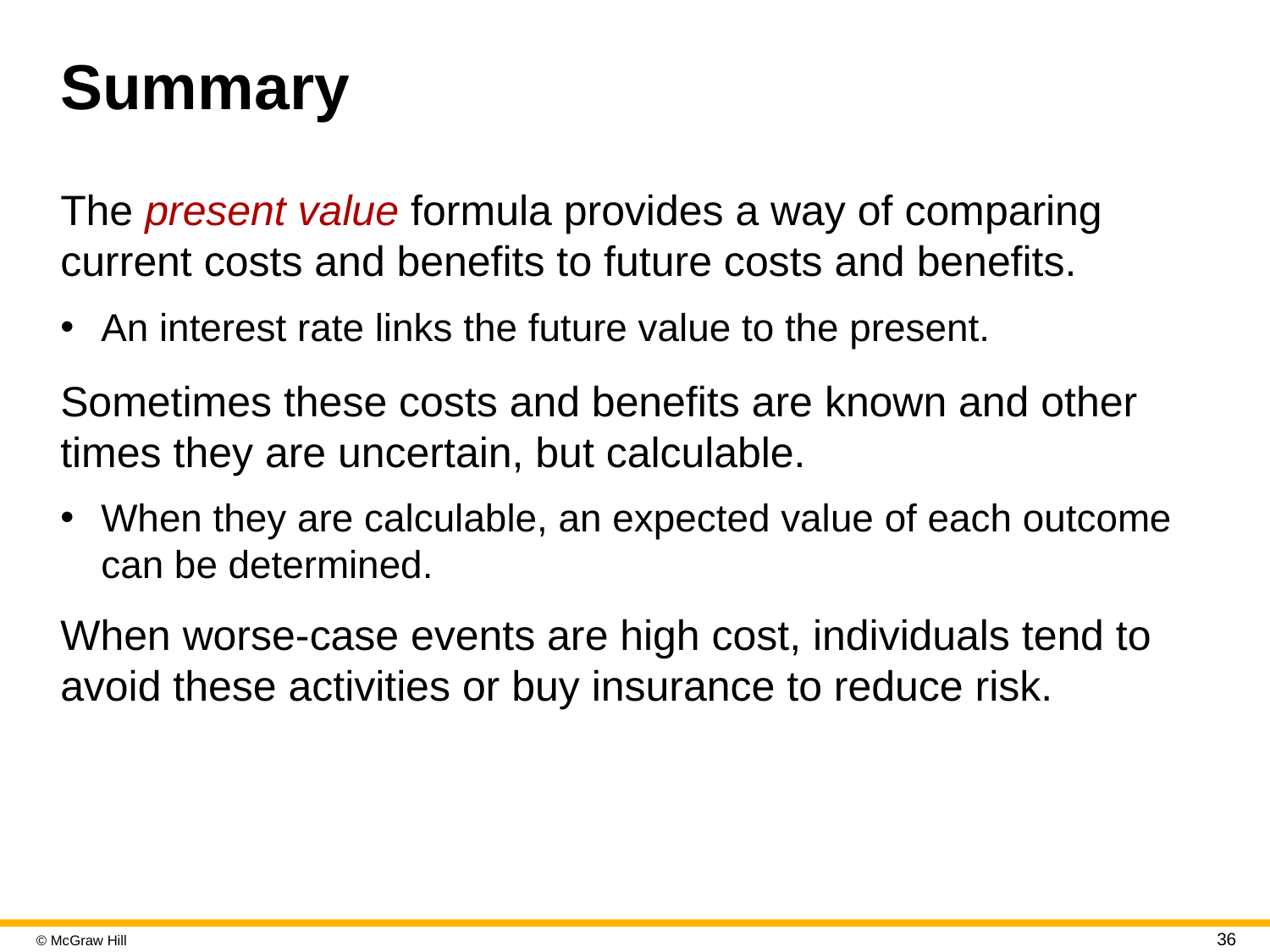

# Summary
The present value formula provides a way of comparing current costs and benefits to future costs and benefits.
An interest rate links the future value to the present.
Sometimes these costs and benefits are known and other times they are uncertain, but calculable.
When they are calculable, an expected value of each outcome can be determined.
When worse-case events are high cost, individuals tend to avoid these activities or buy insurance to reduce risk.